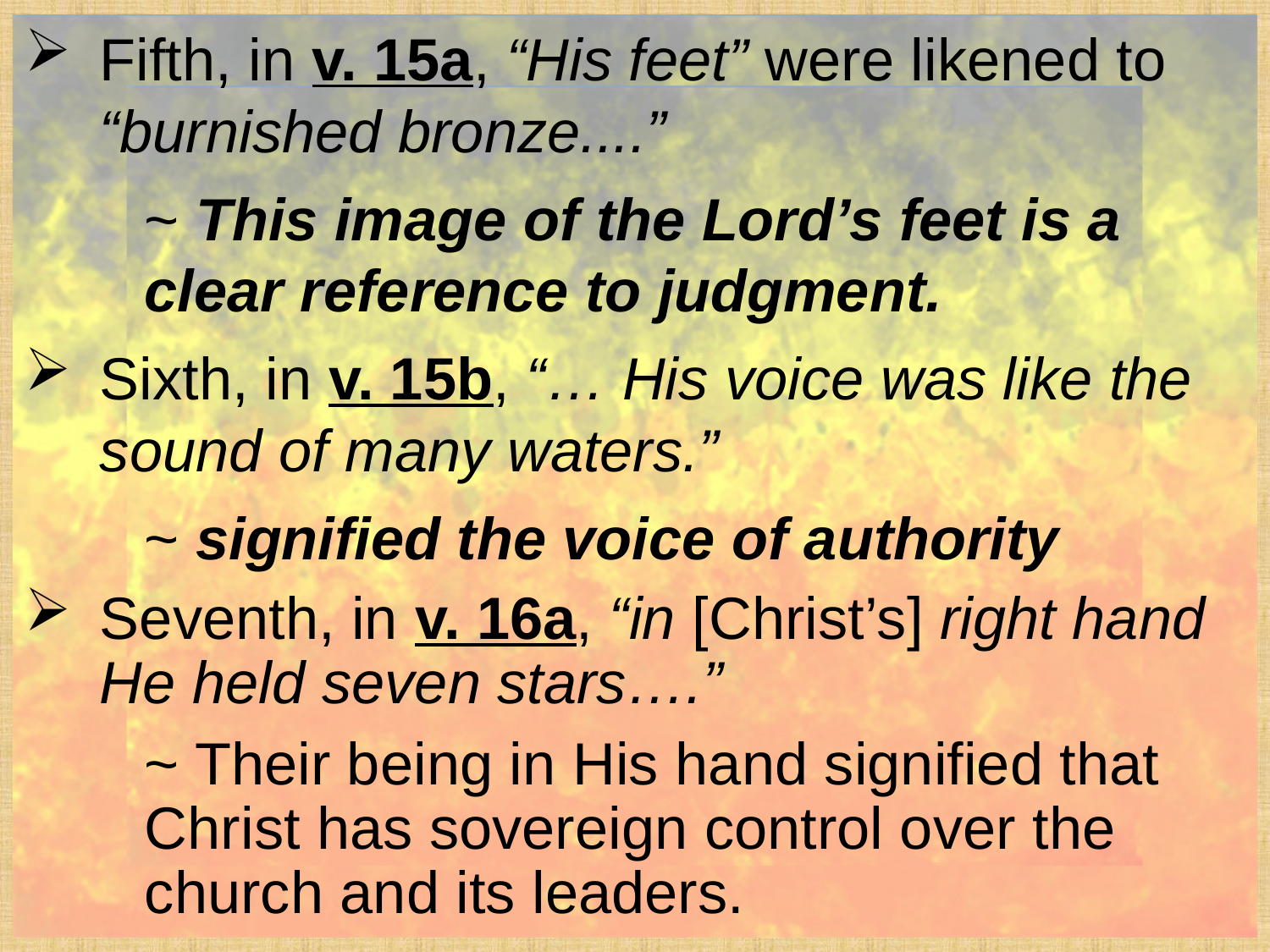

Fifth, in v. 15a, “His feet” were likened to “burnished bronze....”
	~ This image of the Lord’s feet is a 		clear reference to judgment.
Sixth, in v. 15b, “… His voice was like the sound of many waters.”
	~ signified the voice of authority
Seventh, in v. 16a, “in [Christ’s] right hand He held seven stars….”
	~ Their being in His hand signified that 		Christ has sovereign control over the 		church and its leaders.